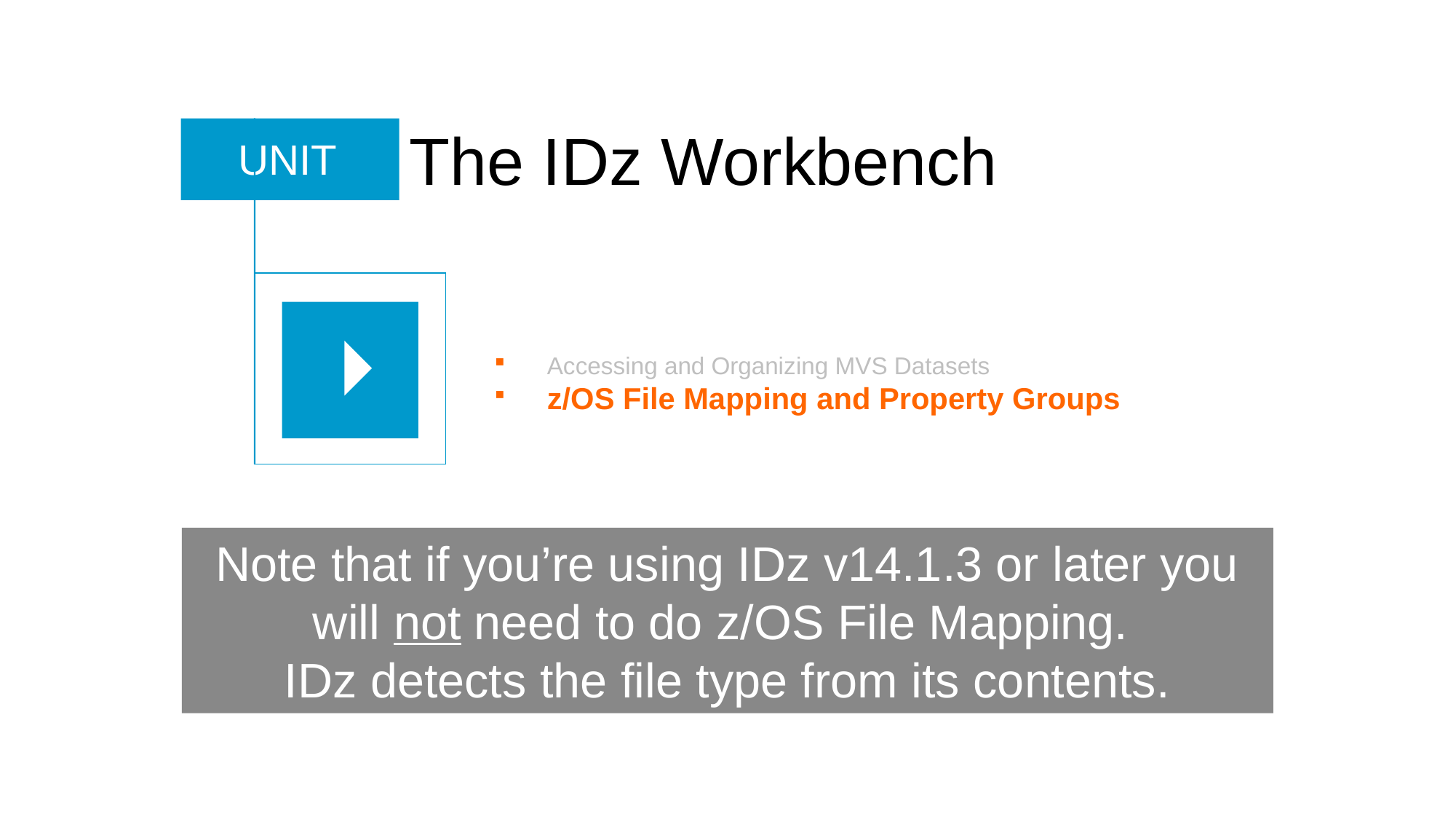

UNIT
# The IDz Workbench

Topics:

    Accessing and Organizing MVS Datasets
    z/OS File Mapping and Property Groups

Note that if you’re using IDz v14.1.3 or later you will not need to do z/OS File Mapping.
IDz detects the file type from its contents.